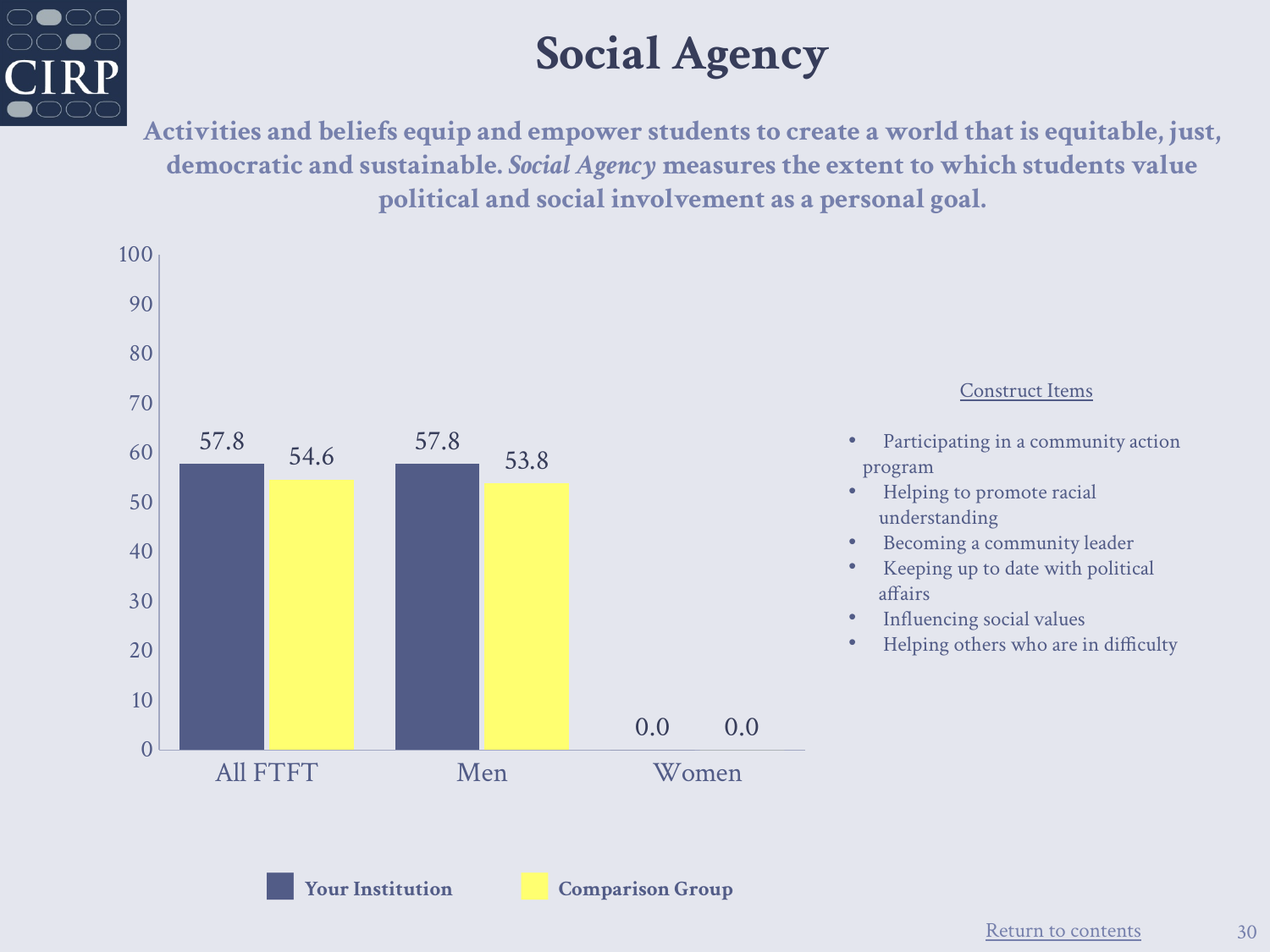

Social Agency
Activities and beliefs equip and empower students to create a world that is equitable, just, democratic and sustainable. Social Agency measures the extent to which students value political and social involvement as a personal goal.

### Chart: High Pluralistic Orientation

| Category |
|---|

### Chart

| Category | Your Institution | Comparison Group |
|---|---|---|
| All FTFT | 57.76 | 54.58 |
| Men | 57.76 | 53.78 |
| Women | 0.0 | 0.0 |
Construct Items

 Participating in a community action
   program
 Helping to promote racial understanding
 Becoming a community leader
 Keeping up to date with political affairs
 Influencing social values
 Helping others who are in difficulty

■ Your Institution
■ Comparison Group
30